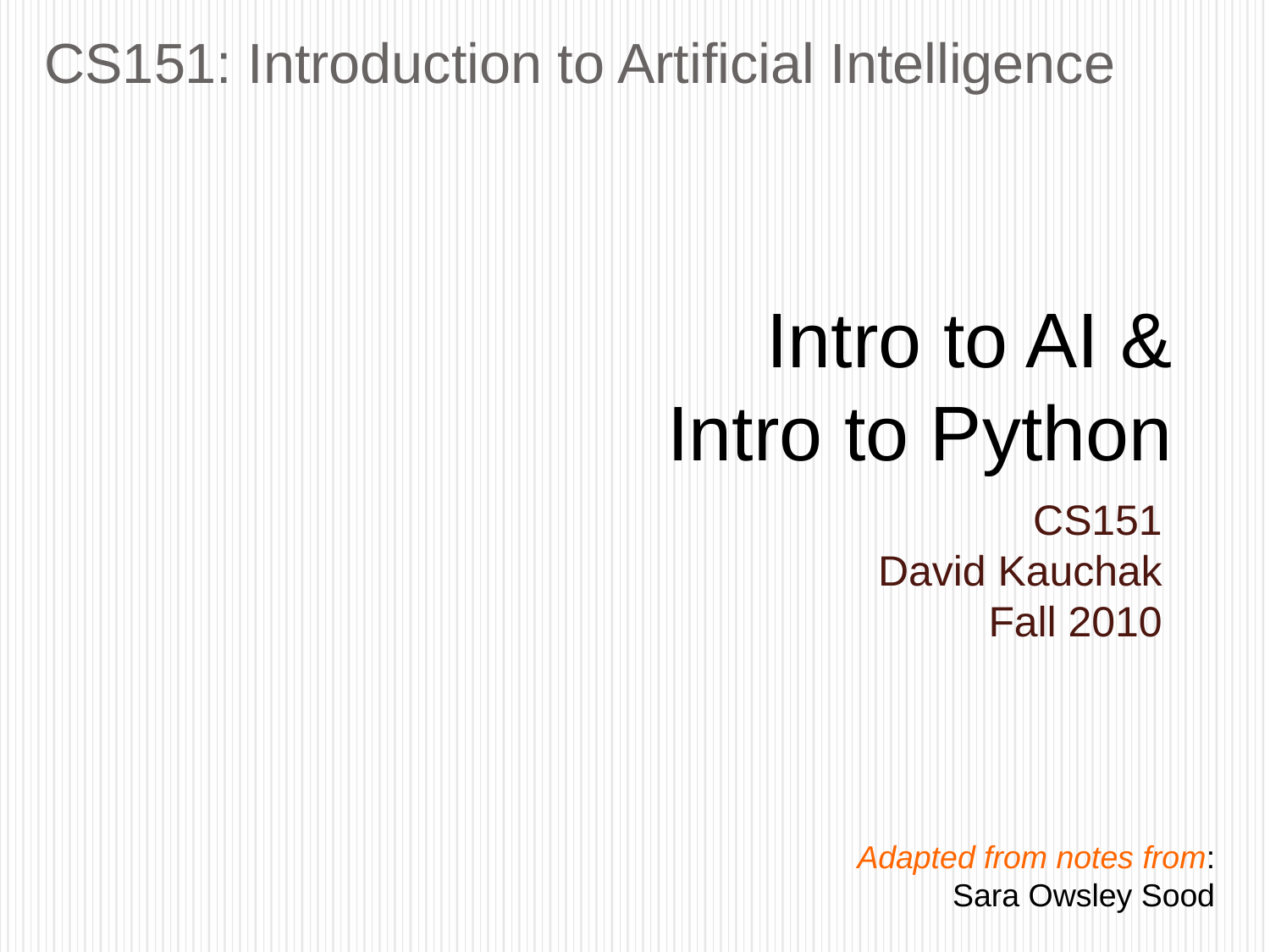

CS151: Introduction to Artificial Intelligence
# Intro to AI & Intro to Python
CS151
David Kauchak
Fall 2010
Adapted from notes from:
Sara Owsley Sood